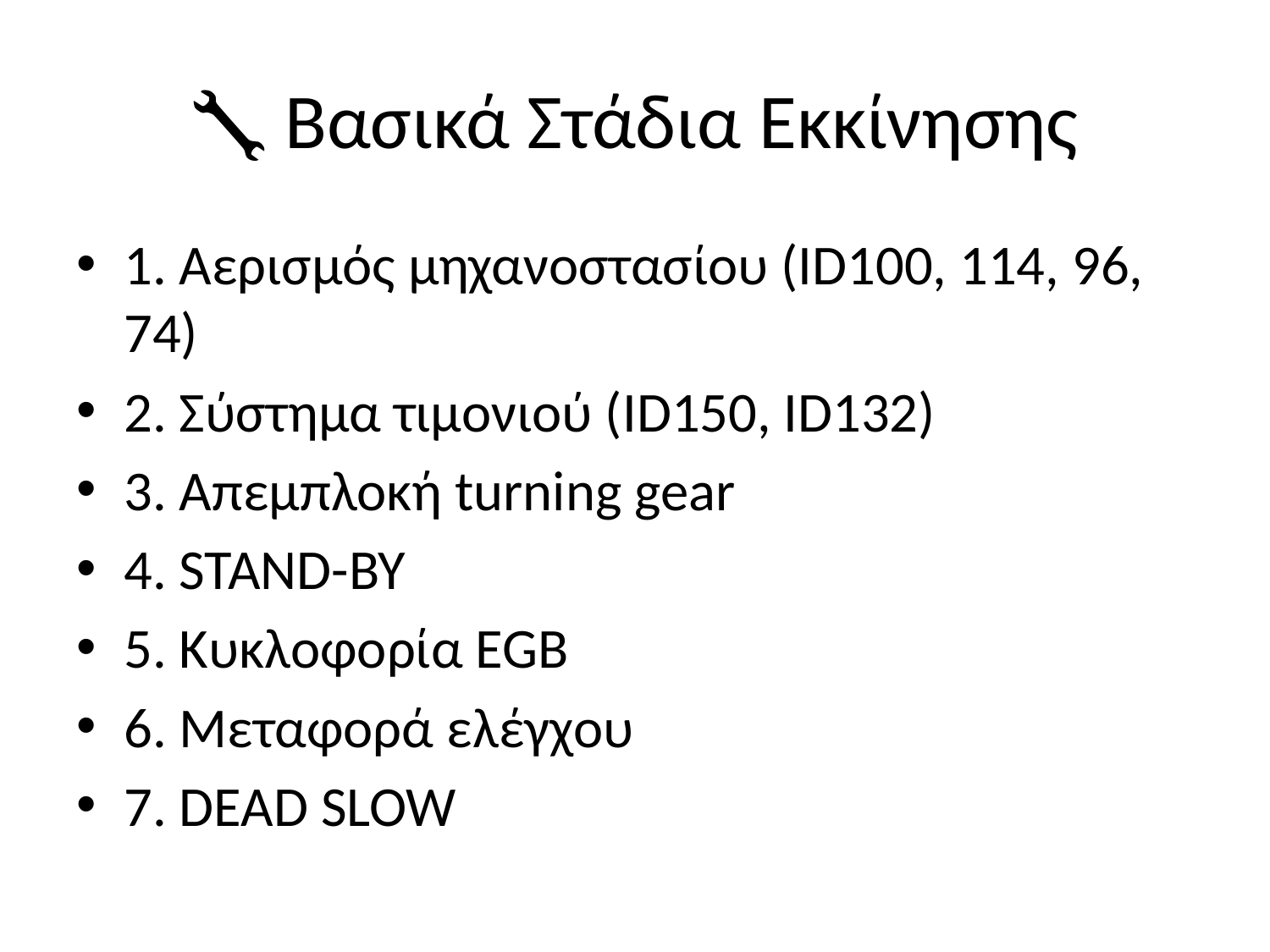

# 🔧 Βασικά Στάδια Εκκίνησης
1. Αερισμός μηχανοστασίου (ID100, 114, 96, 74)
2. Σύστημα τιμονιού (ID150, ID132)
3. Απεμπλοκή turning gear
4. STAND-BY
5. Κυκλοφορία EGB
6. Μεταφορά ελέγχου
7. DEAD SLOW